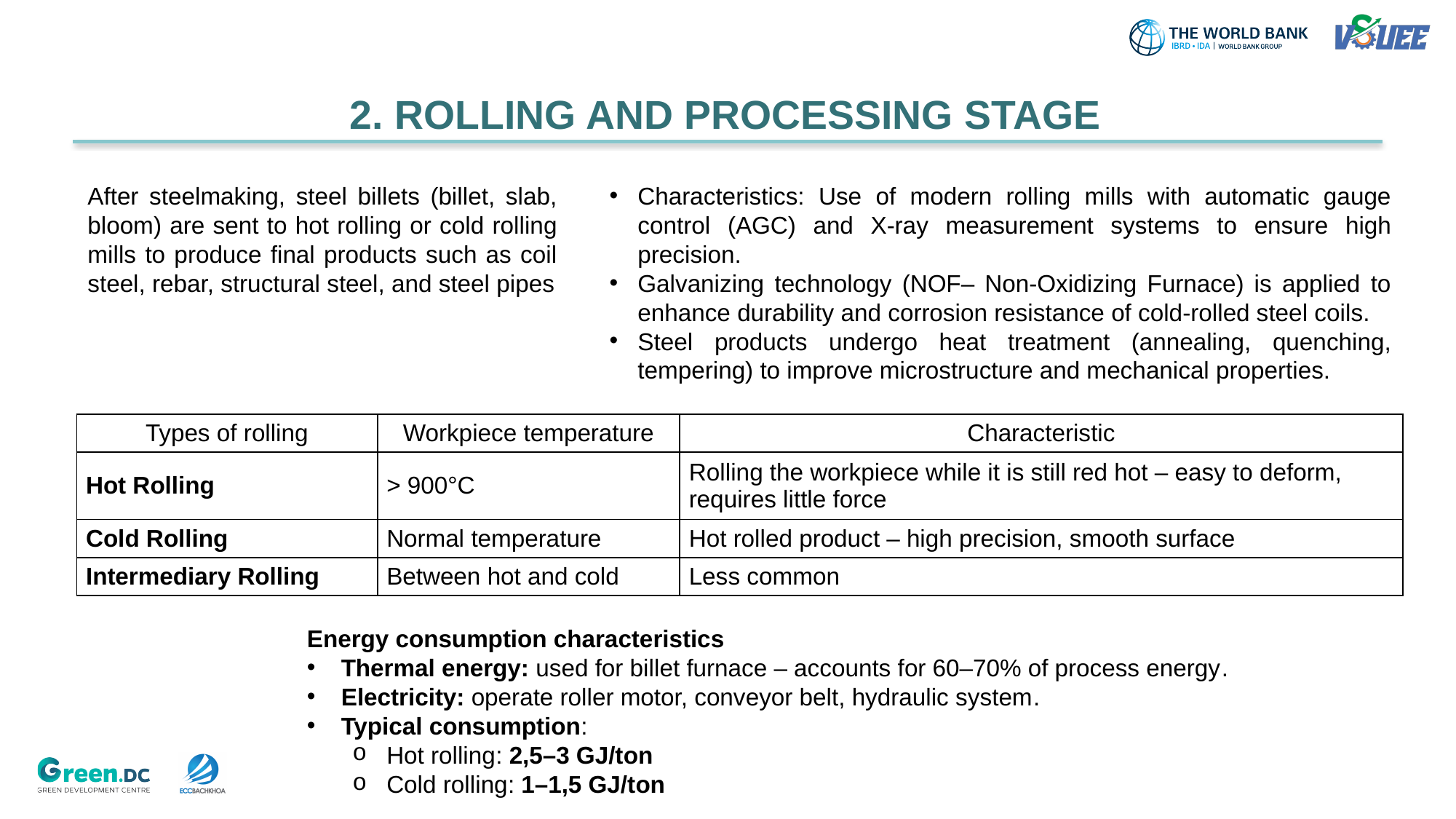

2. ROLLING AND PROCESSING STAGE
After steelmaking, steel billets (billet, slab, bloom) are sent to hot rolling or cold rolling mills to produce final products such as coil steel, rebar, structural steel, and steel pipes
Characteristics: Use of modern rolling mills with automatic gauge control (AGC) and X-ray measurement systems to ensure high precision.
Galvanizing technology (NOF– Non-Oxidizing Furnace) is applied to enhance durability and corrosion resistance of cold-rolled steel coils.
Steel products undergo heat treatment (annealing, quenching, tempering) to improve microstructure and mechanical properties.
| Types of rolling | Workpiece temperature | Characteristic |
| --- | --- | --- |
| Hot Rolling | > 900°C | Rolling the workpiece while it is still red hot – easy to deform, requires little force |
| Cold Rolling | Normal temperature | Hot rolled product – high precision, smooth surface |
| Intermediary Rolling | Between hot and cold | Less common |
Energy consumption characteristics
Thermal energy: used for billet furnace – accounts for 60–70% of process energy.
Electricity: operate roller motor, conveyor belt, hydraulic system.
Typical consumption:
Hot rolling: 2,5–3 GJ/ton
Cold rolling: 1–1,5 GJ/ton